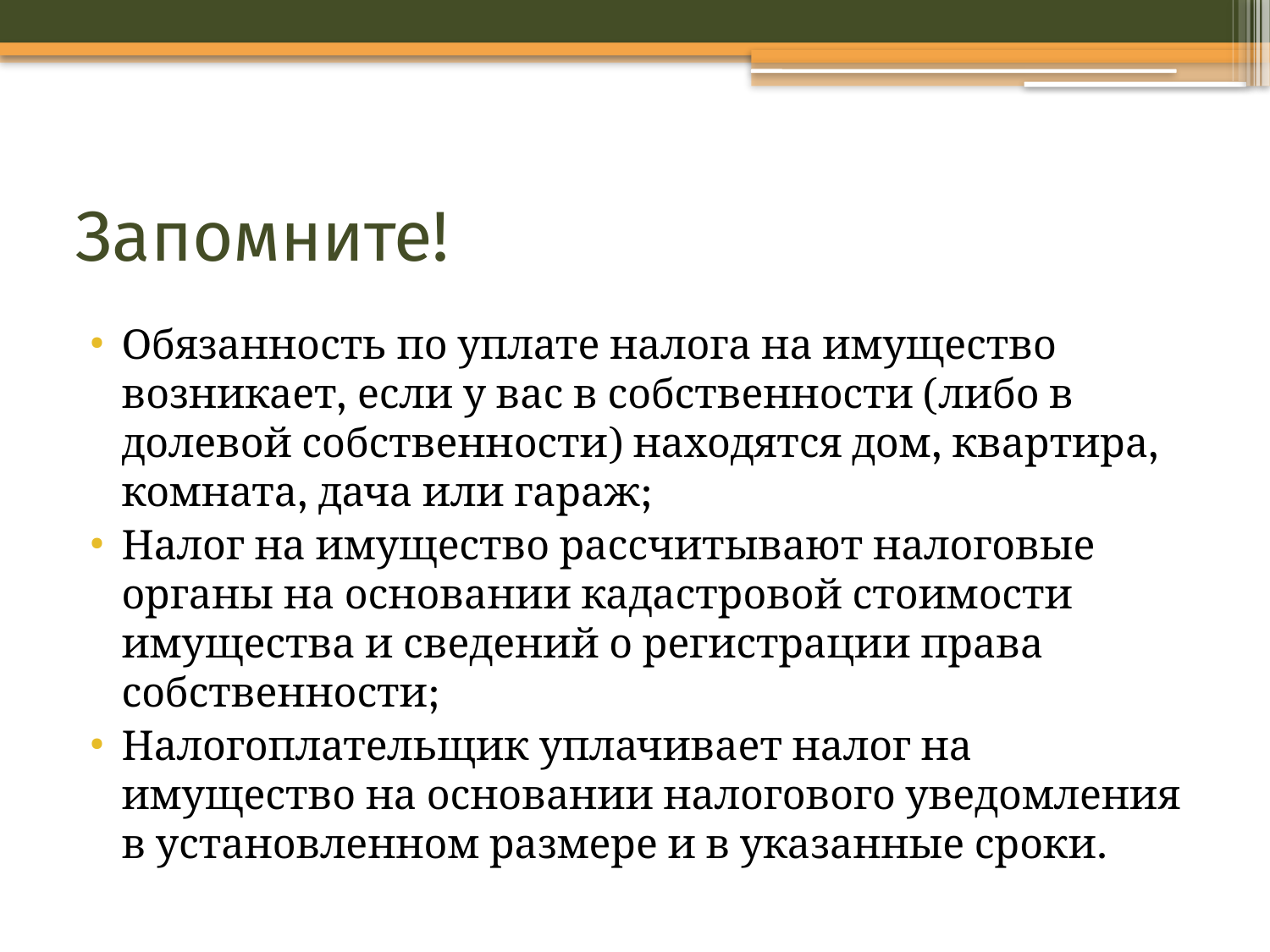

# Запомните!
Обязанность по уплате налога на имущество возникает, если у вас в собственности (либо в долевой собственности) находятся дом, квартира, комната, дача или гараж;
Налог на имущество рассчитывают налоговые органы на основании кадастровой стоимости имущества и сведений о регистрации права собственности;
Налогоплательщик уплачивает налог на имущество на основании налогового уведомления в установленном размере и в указанные сроки.